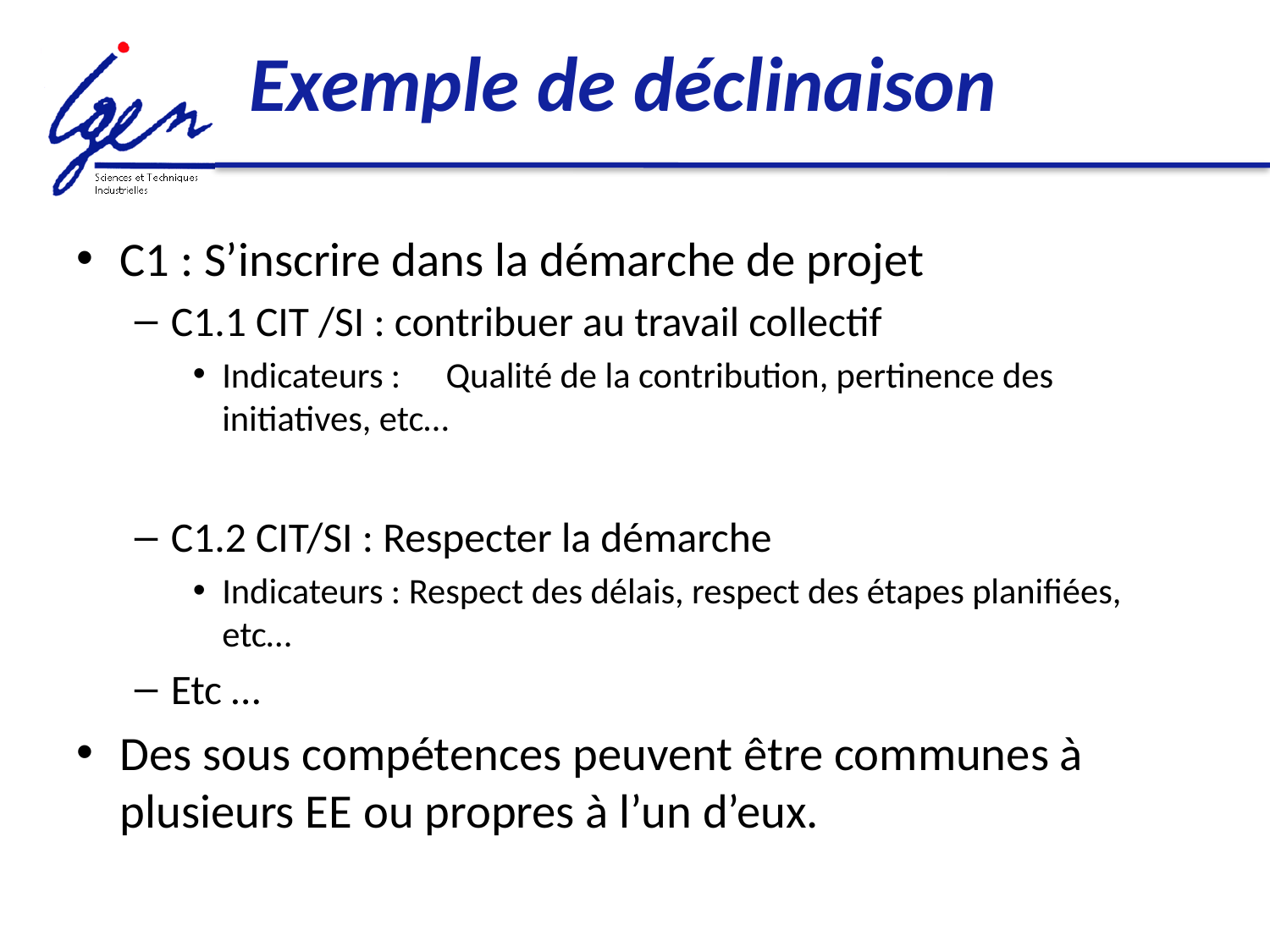

# Exemple de déclinaison
C1 : S’inscrire dans la démarche de projet
C1.1 CIT /SI : contribuer au travail collectif
Indicateurs :	 Qualité de la contribution, pertinence des initiatives, etc…

C1.2 CIT/SI : Respecter la démarche
Indicateurs : Respect des délais, respect des étapes planifiées, etc…
Etc …
Des sous compétences peuvent être communes à plusieurs EE ou propres à l’un d’eux.